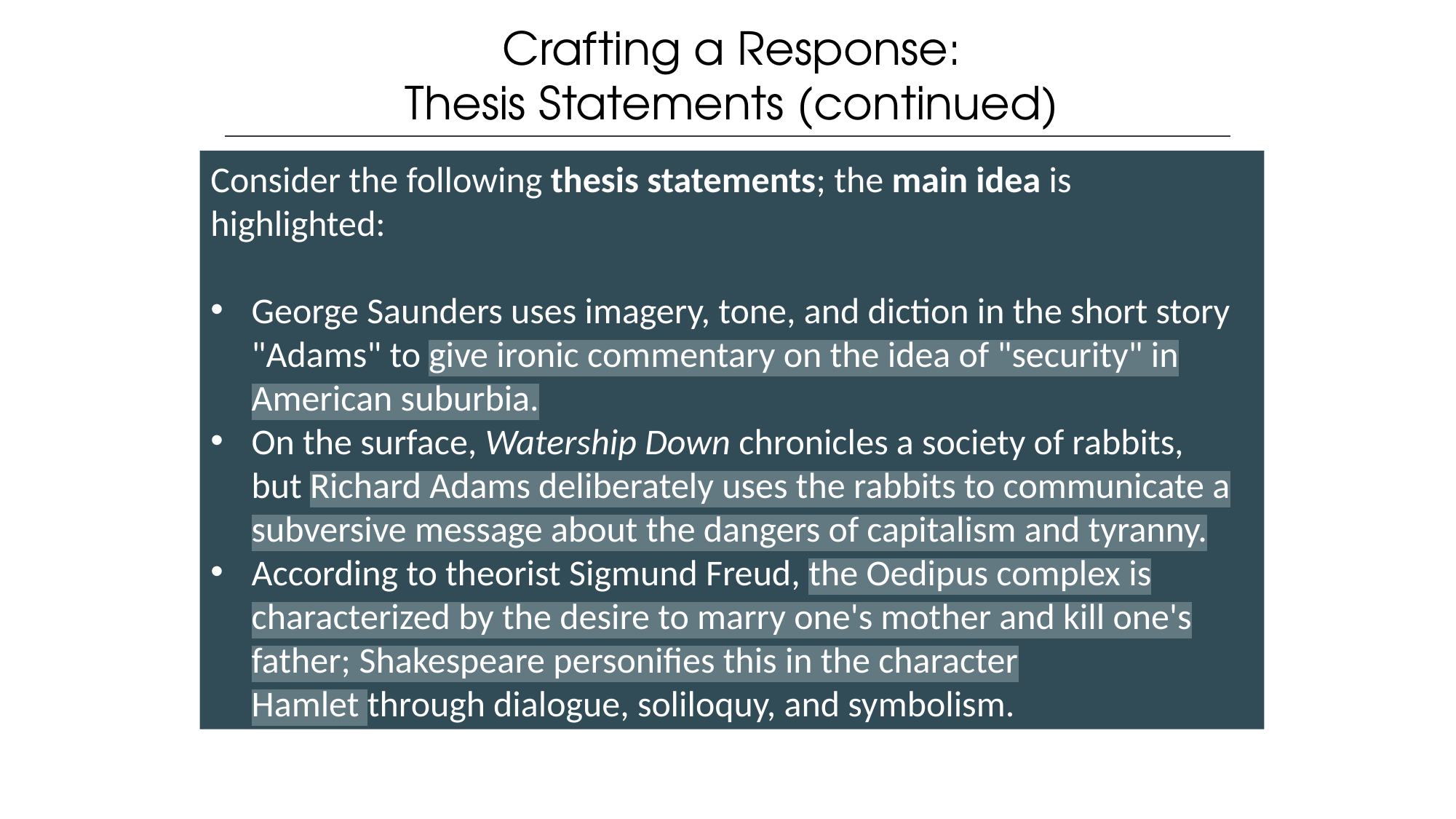

Crafting a Response:
Thesis Statements (continued)
HAWKES LEARNING
Consider the following thesis statements; the main idea is highlighted:

George Saunders uses imagery, tone, and diction in the short story "Adams" to give ironic commentary on the idea of "security" in American suburbia.
On the surface, Watership Down chronicles a society of rabbits, but Richard Adams deliberately uses the rabbits to communicate a subversive message about the dangers of capitalism and tyranny.
According to theorist Sigmund Freud, the Oedipus complex is characterized by the desire to marry one's mother and kill one's father; Shakespeare personifies this in the character Hamlet through dialogue, soliloquy, and symbolism.